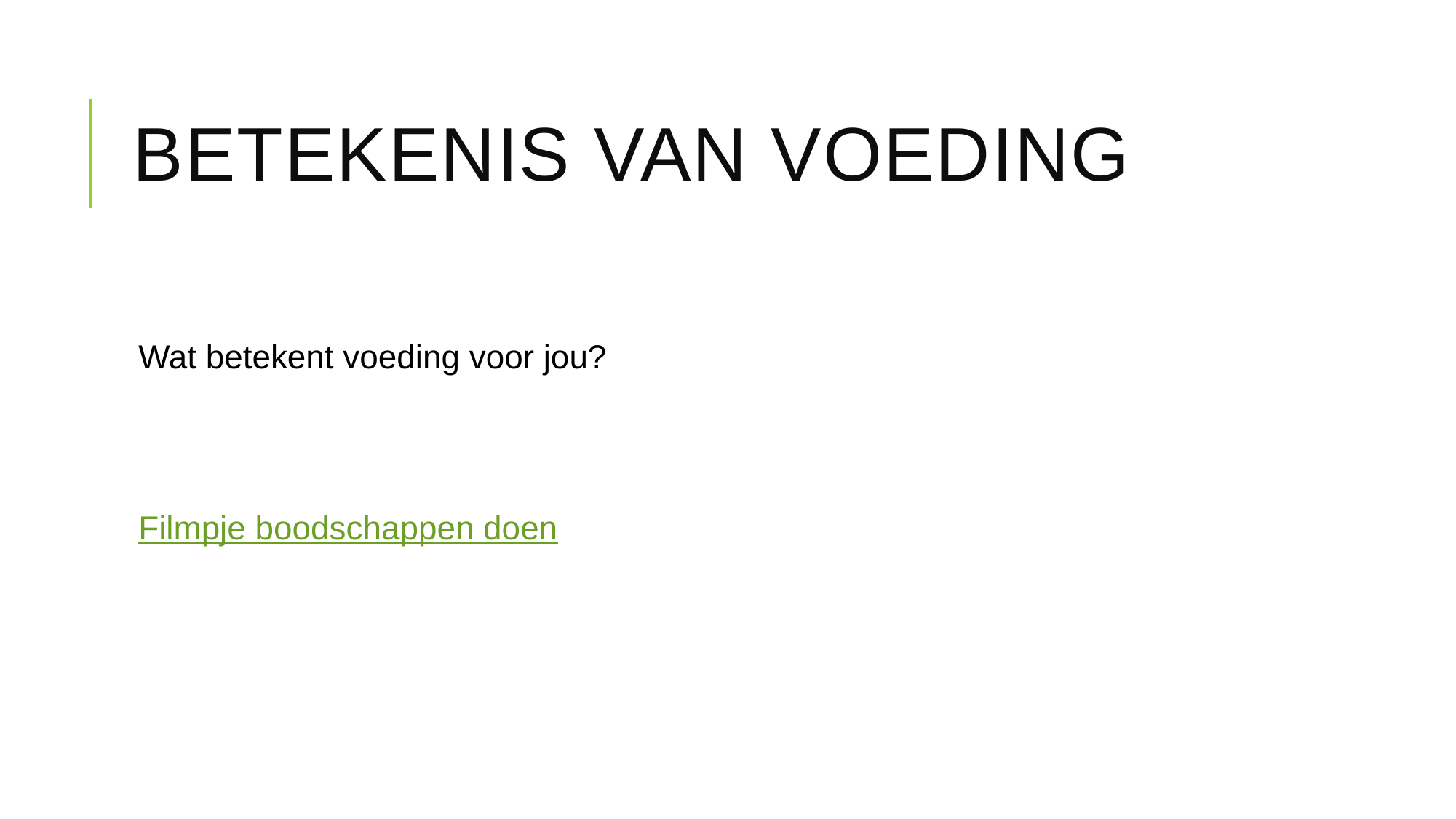

# Betekenis van voeding

Wat betekent voeding voor jou?

Filmpje boodschappen doen